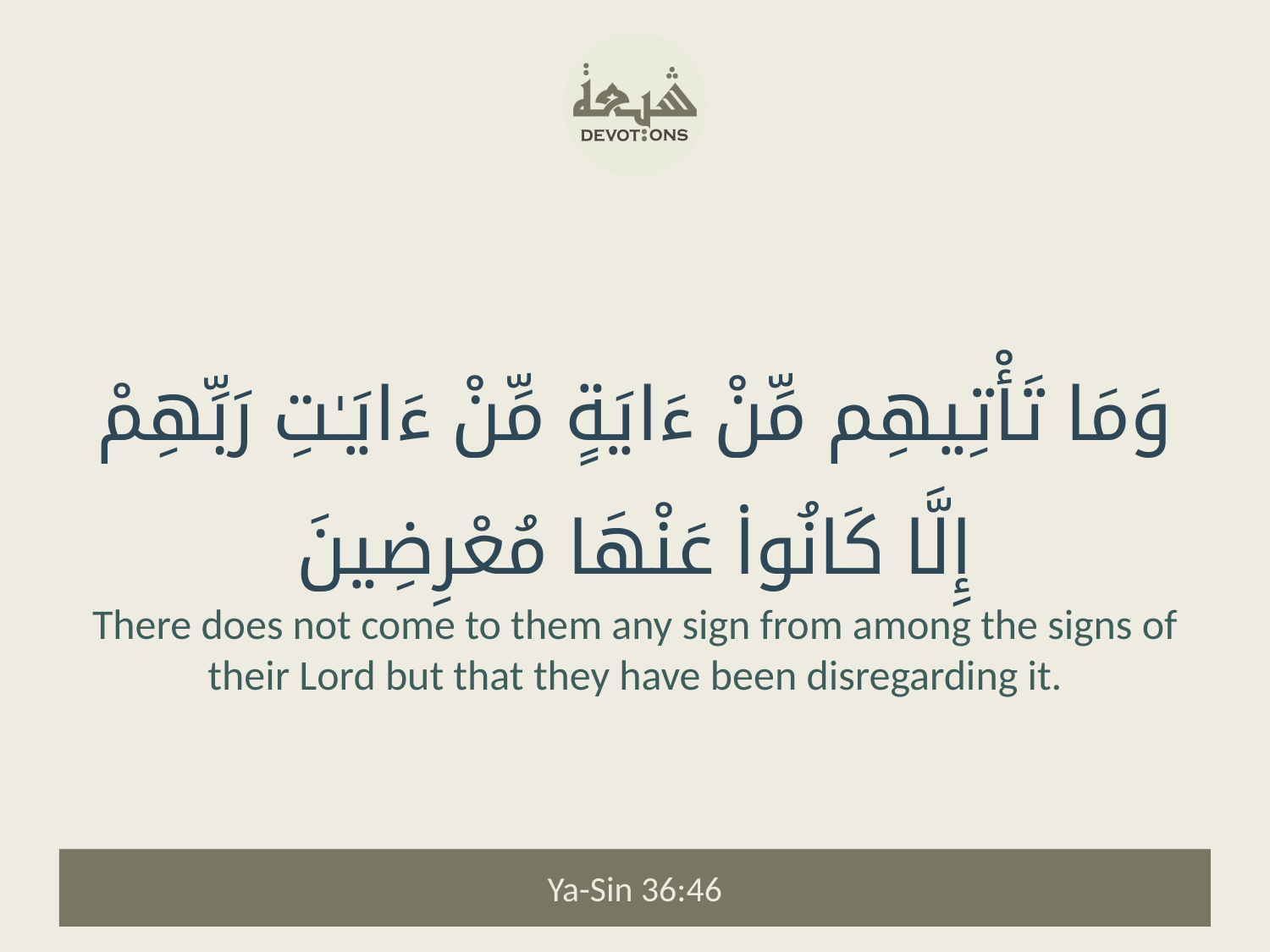

وَمَا تَأْتِيهِم مِّنْ ءَايَةٍ مِّنْ ءَايَـٰتِ رَبِّهِمْ إِلَّا كَانُوا۟ عَنْهَا مُعْرِضِينَ
There does not come to them any sign from among the signs of their Lord but that they have been disregarding it.
Ya-Sin 36:46